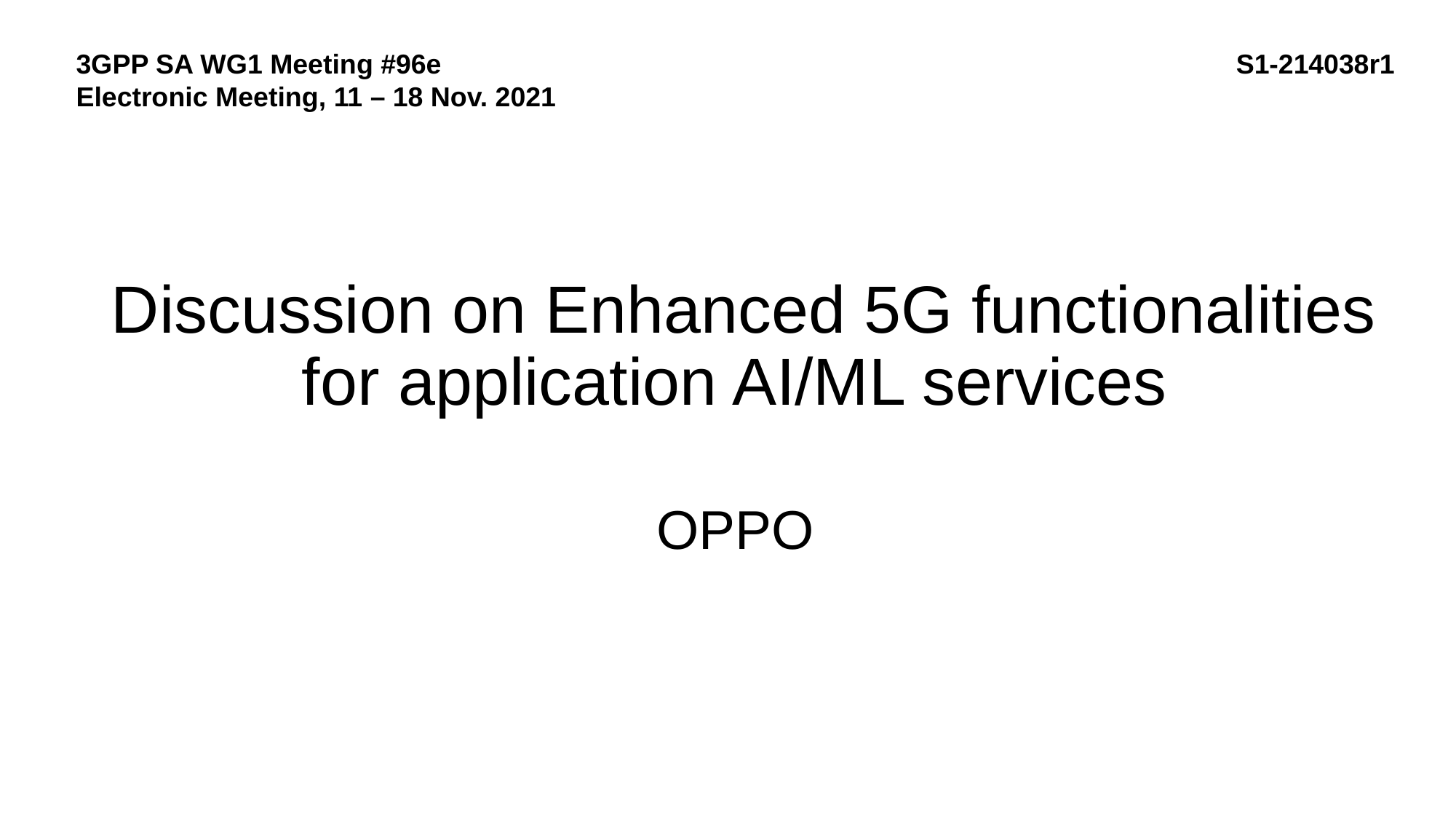

3GPP SA WG1 Meeting #96e 					         S1-214038r1
Electronic Meeting, 11 – 18 Nov. 2021
# Discussion on Enhanced 5G functionalities for application AI/ML services OPPO